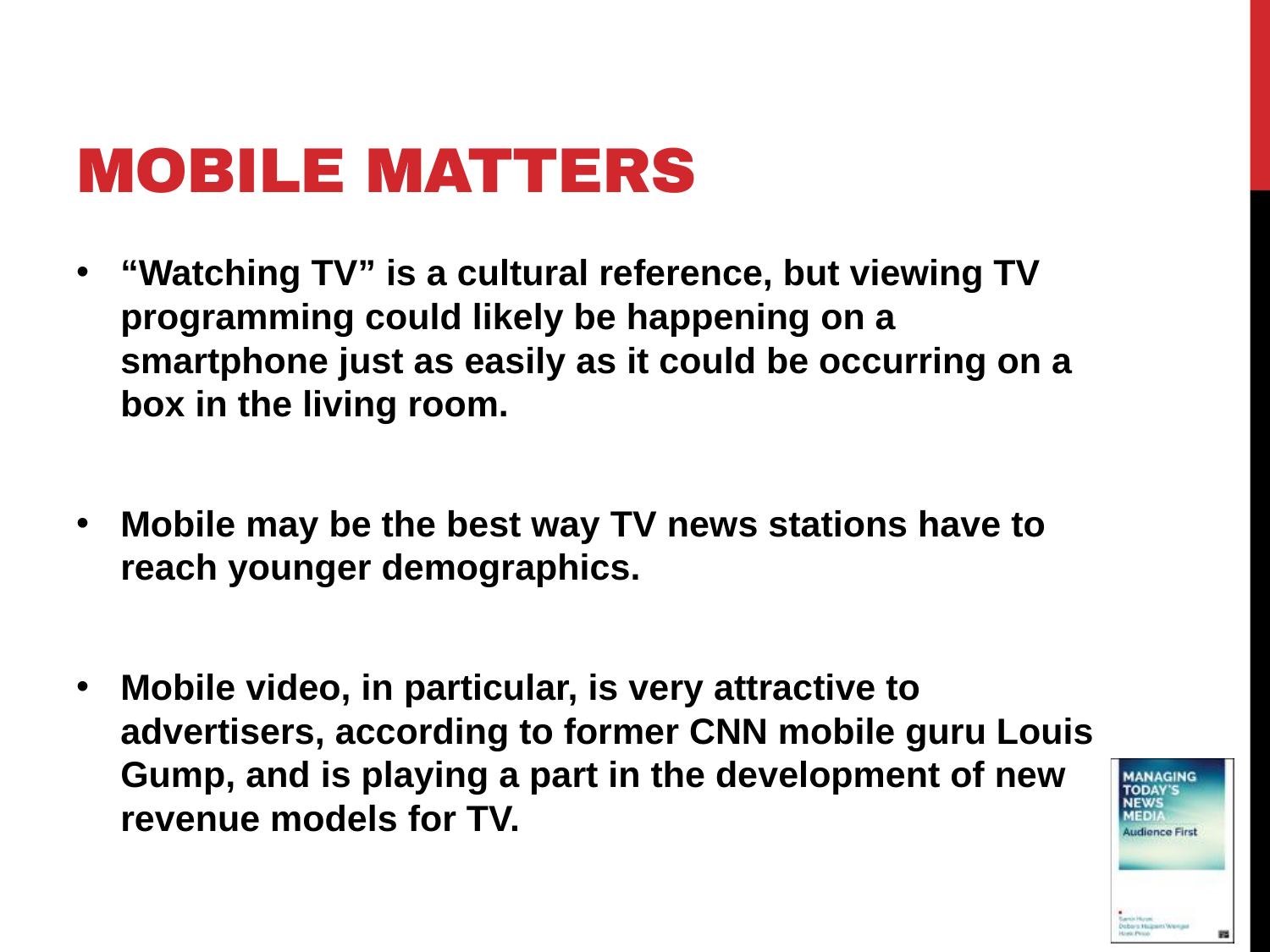

# Mobile Matters
“Watching TV” is a cultural reference, but viewing TV programming could likely be happening on a smartphone just as easily as it could be occurring on a box in the living room.

Mobile may be the best way TV news stations have to reach younger demographics.

Mobile video, in particular, is very attractive to advertisers, according to former CNN mobile guru Louis Gump, and is playing a part in the development of new revenue models for TV.